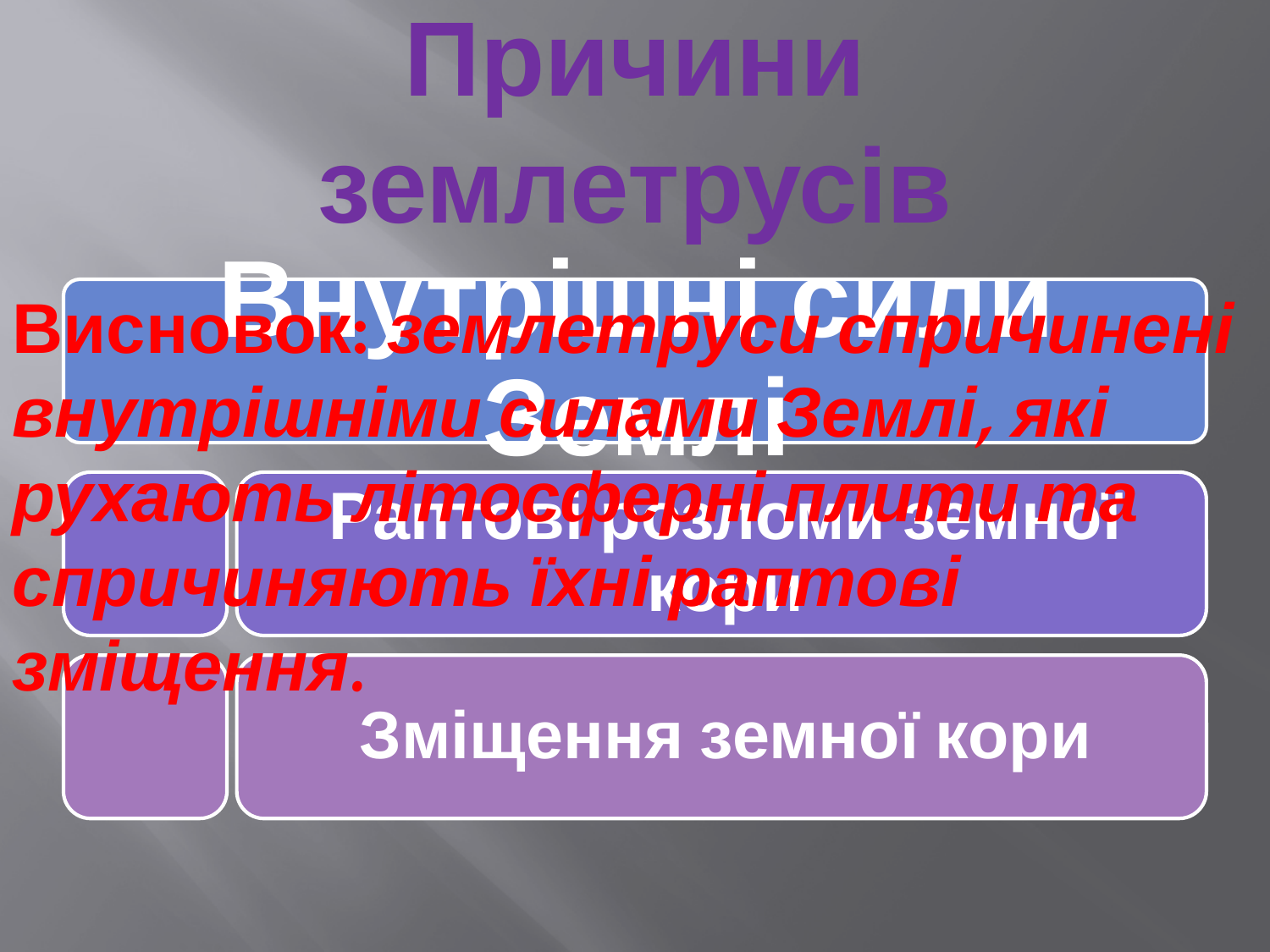

# Причини землетрусів
Внутрішні сили Землі
Раптові розломи земної кори
Зміщення земної кори
Висновок: землетруси спричинені внутрішніми силами Землі, які рухають літосферні плити та спричиняють їхні раптові зміщення.